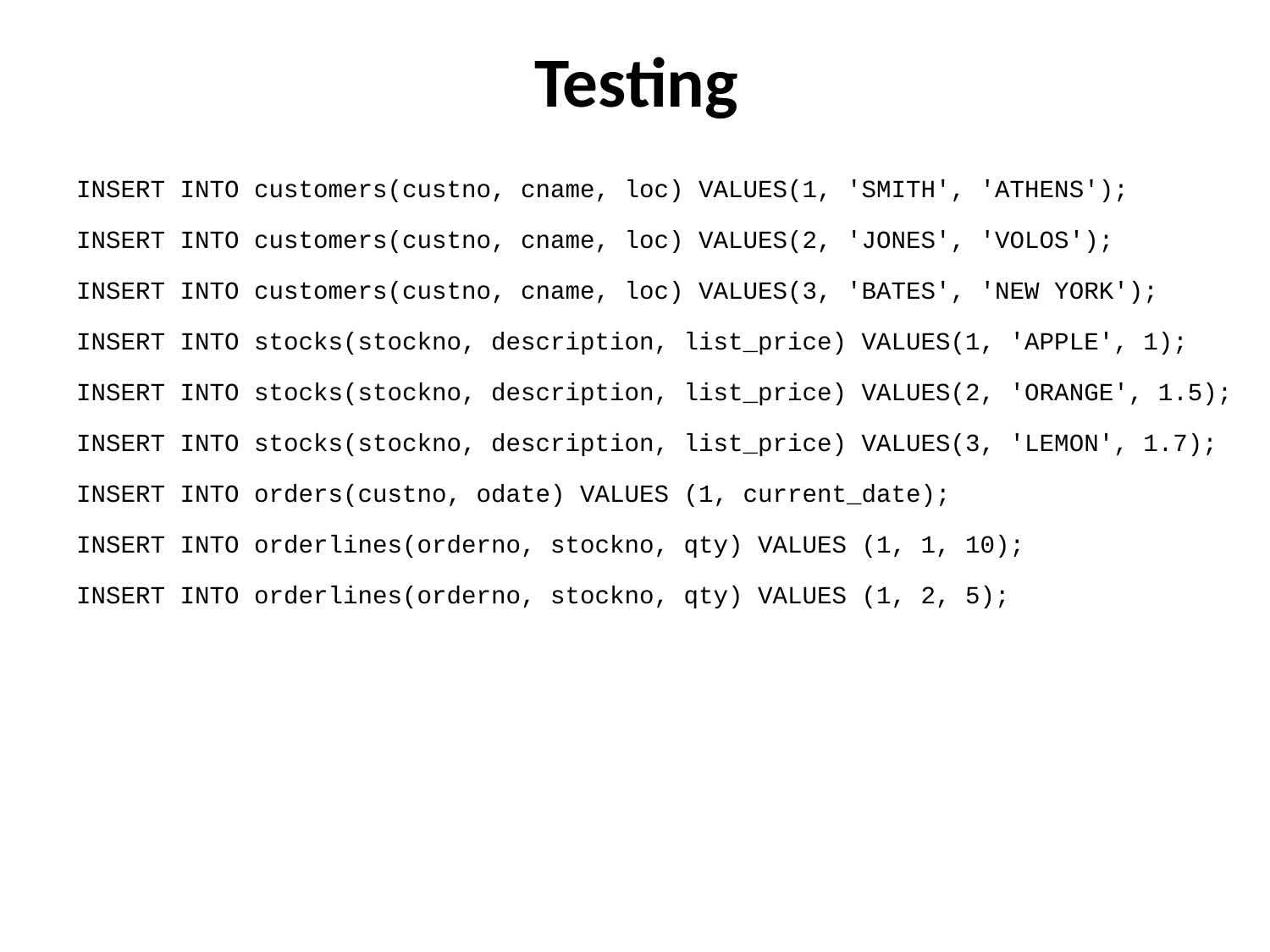

# Testing
INSERT INTO customers(custno, cname, loc) VALUES(1, 'SMITH', 'ATHENS');
INSERT INTO customers(custno, cname, loc) VALUES(2, 'JONES', 'VOLOS');
INSERT INTO customers(custno, cname, loc) VALUES(3, 'BATES', 'NEW YORK');
INSERT INTO stocks(stockno, description, list_price) VALUES(1, 'APPLE', 1);
INSERT INTO stocks(stockno, description, list_price) VALUES(2, 'ORANGE', 1.5);
INSERT INTO stocks(stockno, description, list_price) VALUES(3, 'LEMON', 1.7);
INSERT INTO orders(custno, odate) VALUES (1, current_date);
INSERT INTO orderlines(orderno, stockno, qty) VALUES (1, 1, 10);
INSERT INTO orderlines(orderno, stockno, qty) VALUES (1, 2, 5);